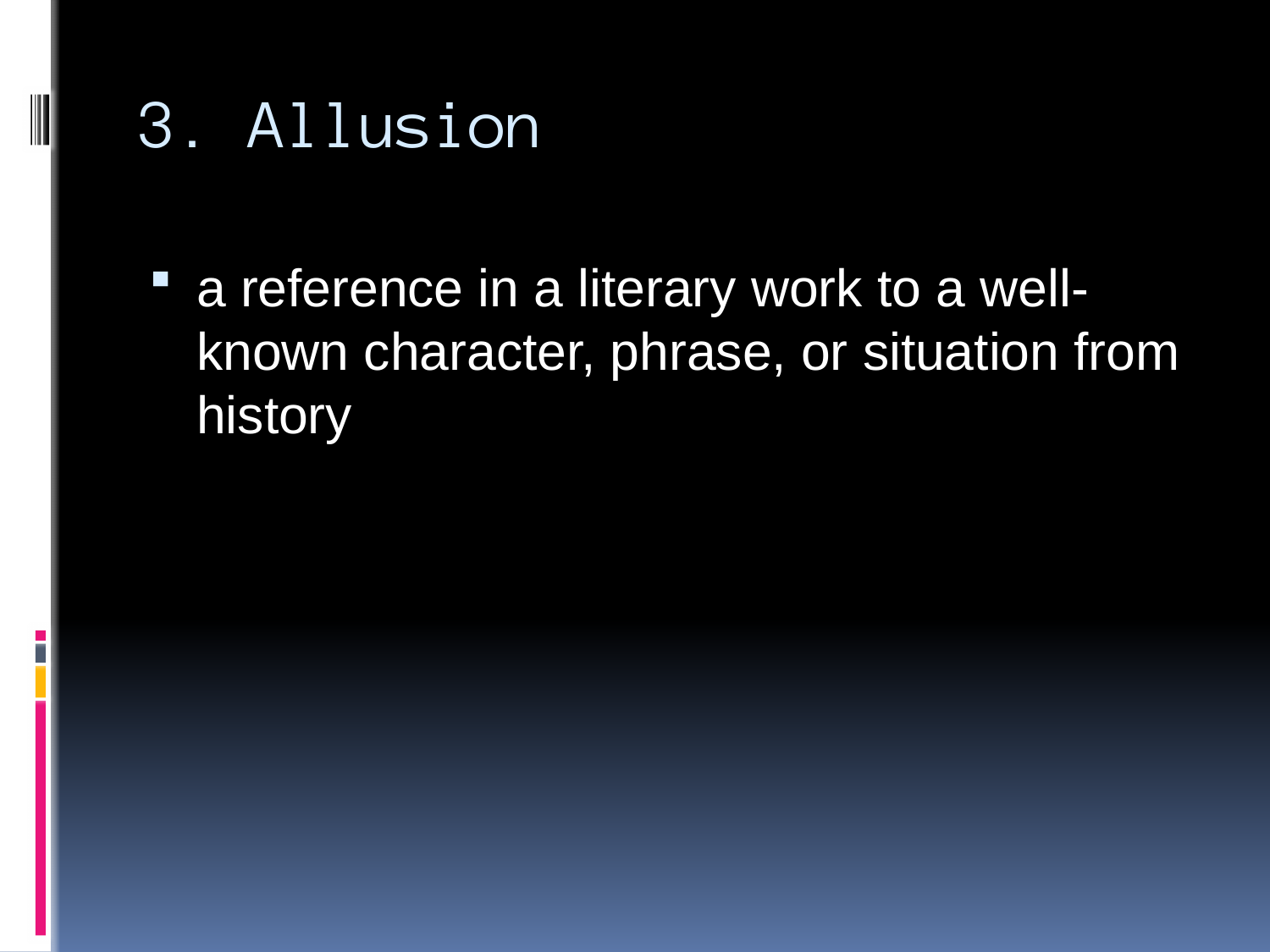

# 3. Allusion
a reference in a literary work to a well-known character, phrase, or situation from history